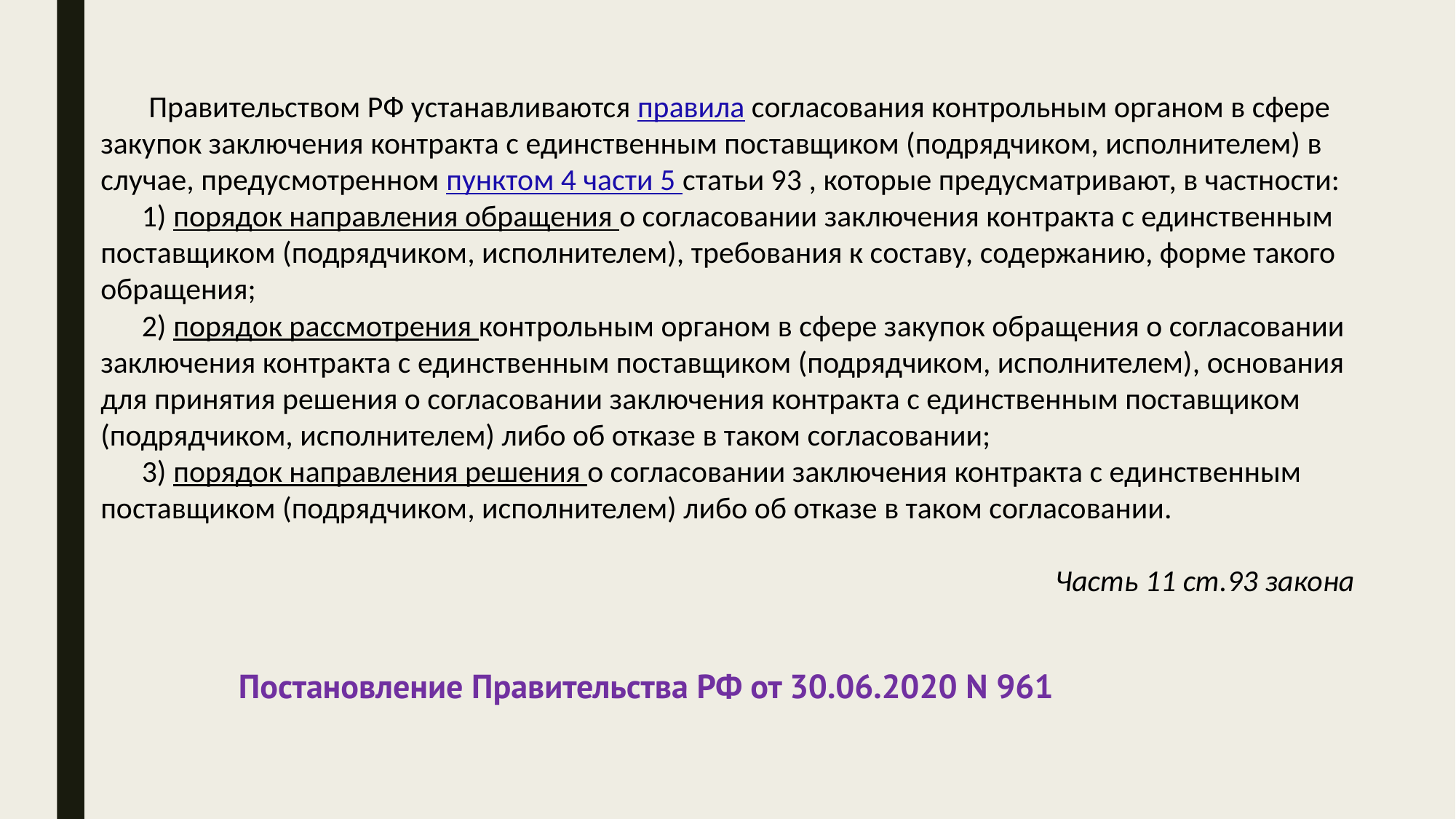

Правительством РФ устанавливаются правила согласования контрольным органом в сфере закупок заключения контракта с единственным поставщиком (подрядчиком, исполнителем) в случае, предусмотренном пунктом 4 части 5 статьи 93 , которые предусматривают, в частности:
1) порядок направления обращения о согласовании заключения контракта с единственным поставщиком (подрядчиком, исполнителем), требования к составу, содержанию, форме такого обращения;
2) порядок рассмотрения контрольным органом в сфере закупок обращения о согласовании заключения контракта с единственным поставщиком (подрядчиком, исполнителем), основания для принятия решения о согласовании заключения контракта с единственным поставщиком (подрядчиком, исполнителем) либо об отказе в таком согласовании;
3) порядок направления решения о согласовании заключения контракта с единственным поставщиком (подрядчиком, исполнителем) либо об отказе в таком согласовании.

Часть 11 ст.93 закона
Постановление Правительства РФ от 30.06.2020 N 961